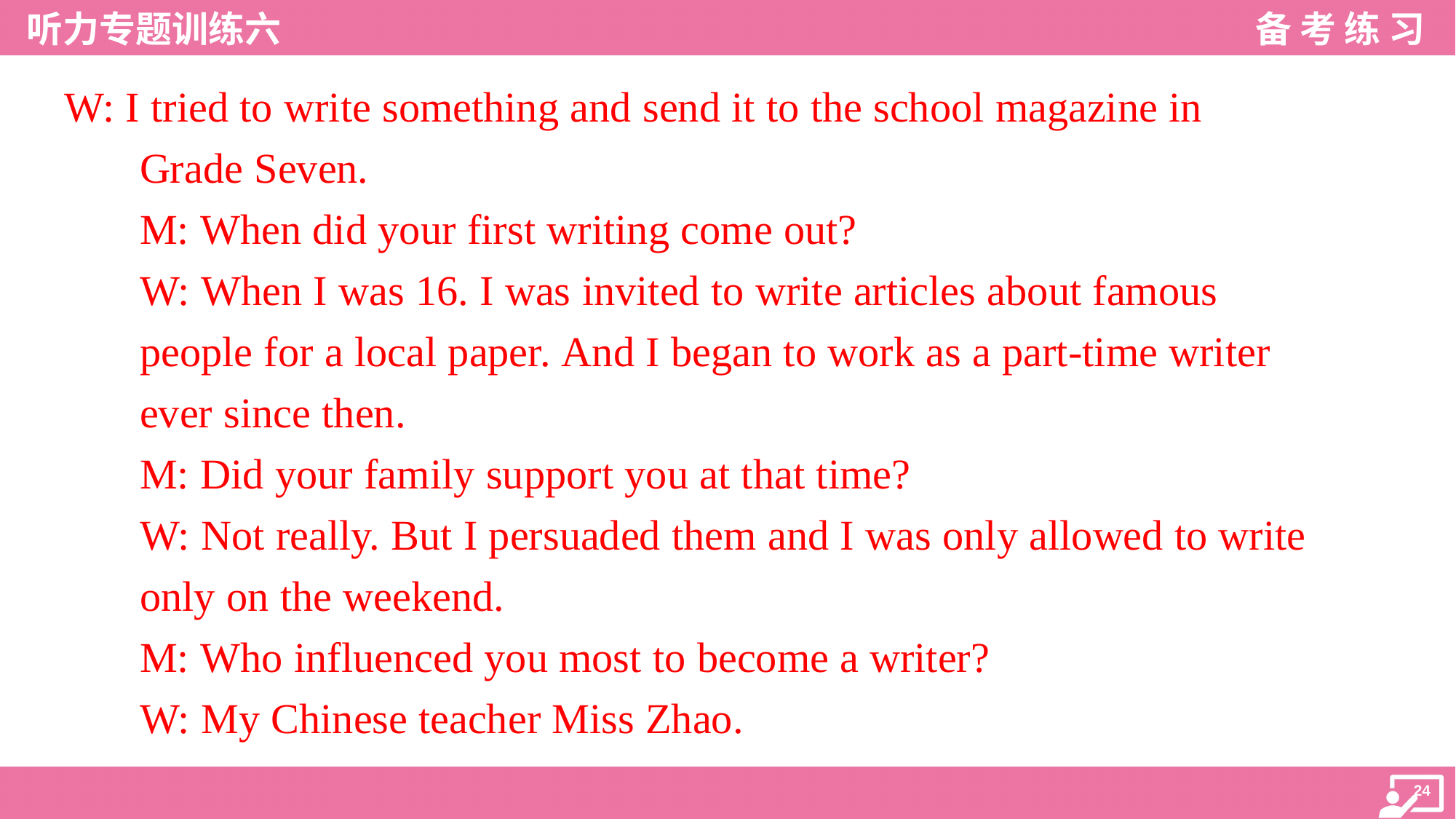

W: I tried to write something and send it to the school magazine in
Grade Seven.
M: When did your first writing come out?
W: When I was 16. I was invited to write articles about famous
people for a local paper. And I began to work as a part-time writer
ever since then.
M: Did your family support you at that time?
W: Not really. But I persuaded them and I was only allowed to write
only on the weekend.
M: Who influenced you most to become a writer?
W: My Chinese teacher Miss Zhao.